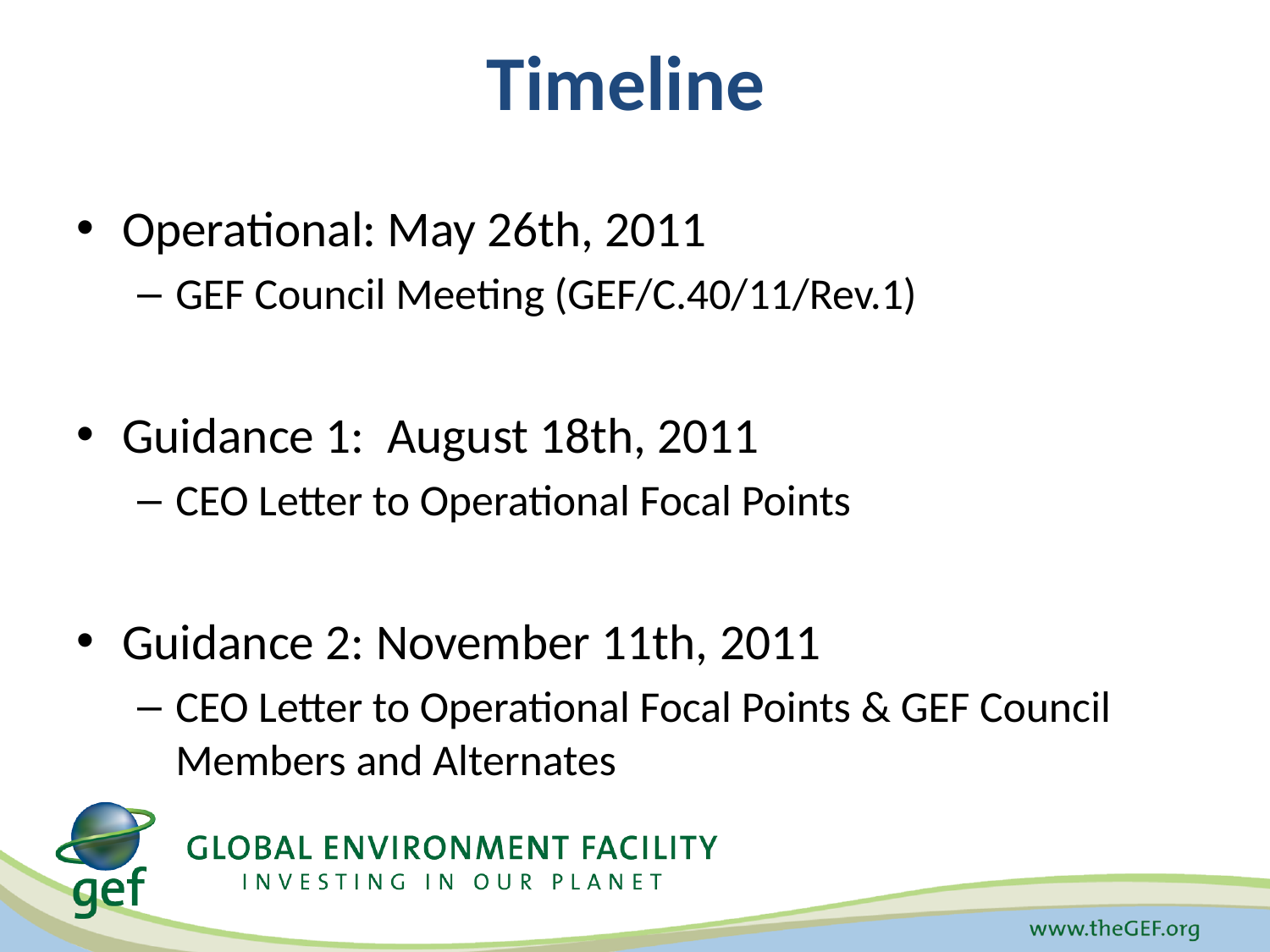

# Timeline
Operational: May 26th, 2011
GEF Council Meeting (GEF/C.40/11/Rev.1)

Guidance 1:  August 18th, 2011
CEO Letter to Operational Focal Points

Guidance 2: November 11th, 2011
CEO Letter to Operational Focal Points & GEF Council Members and Alternates